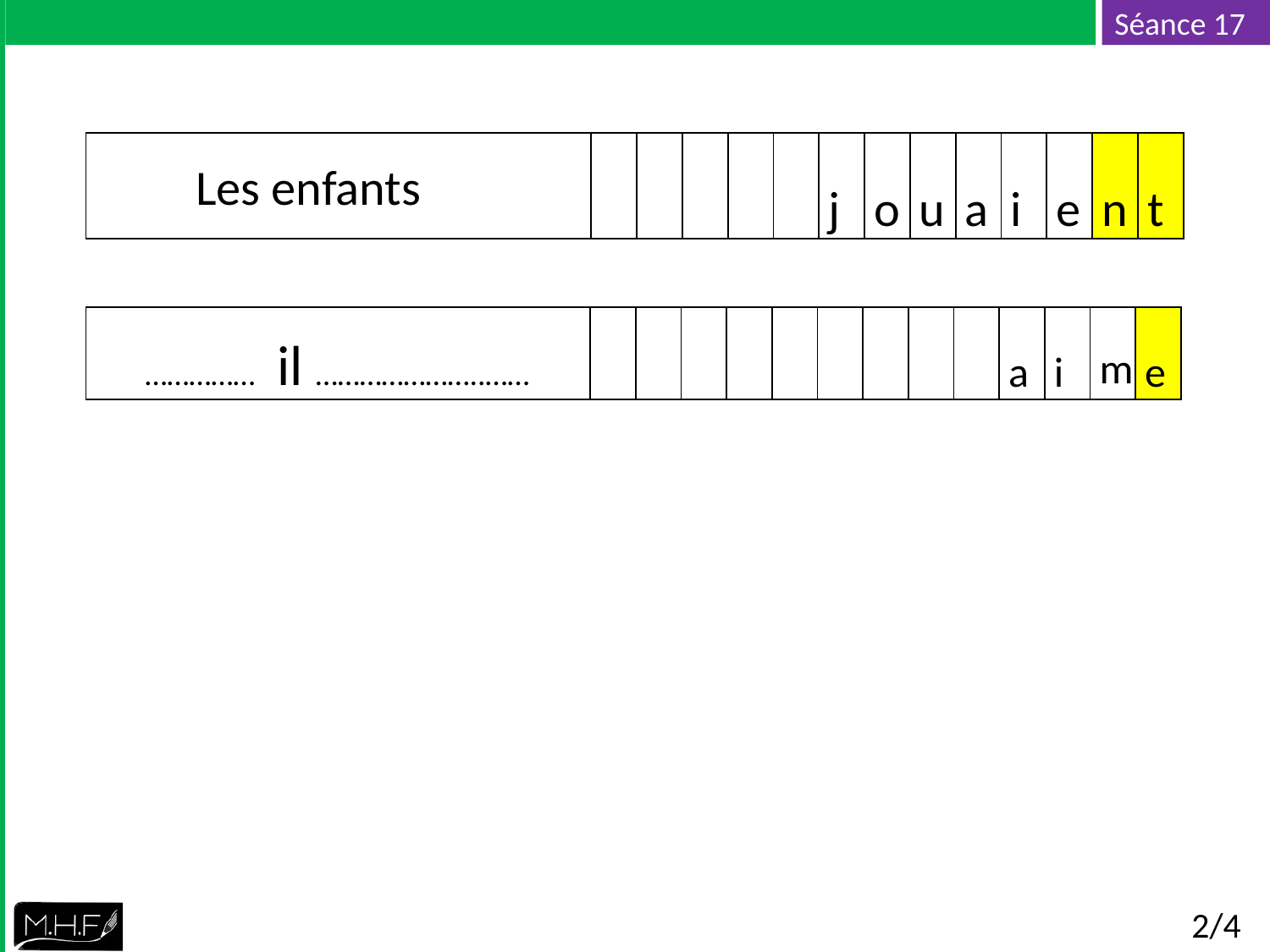

| Les enfants |  |  |  |  |  | j | o | u | a | i | e | n | t |
| --- | --- | --- | --- | --- | --- | --- | --- | --- | --- | --- | --- | --- | --- |
| …………… il …………………..…… |  |  |  |  |  |  |  |  |  | a | i | m | e |
| --- | --- | --- | --- | --- | --- | --- | --- | --- | --- | --- | --- | --- | --- |
2/4